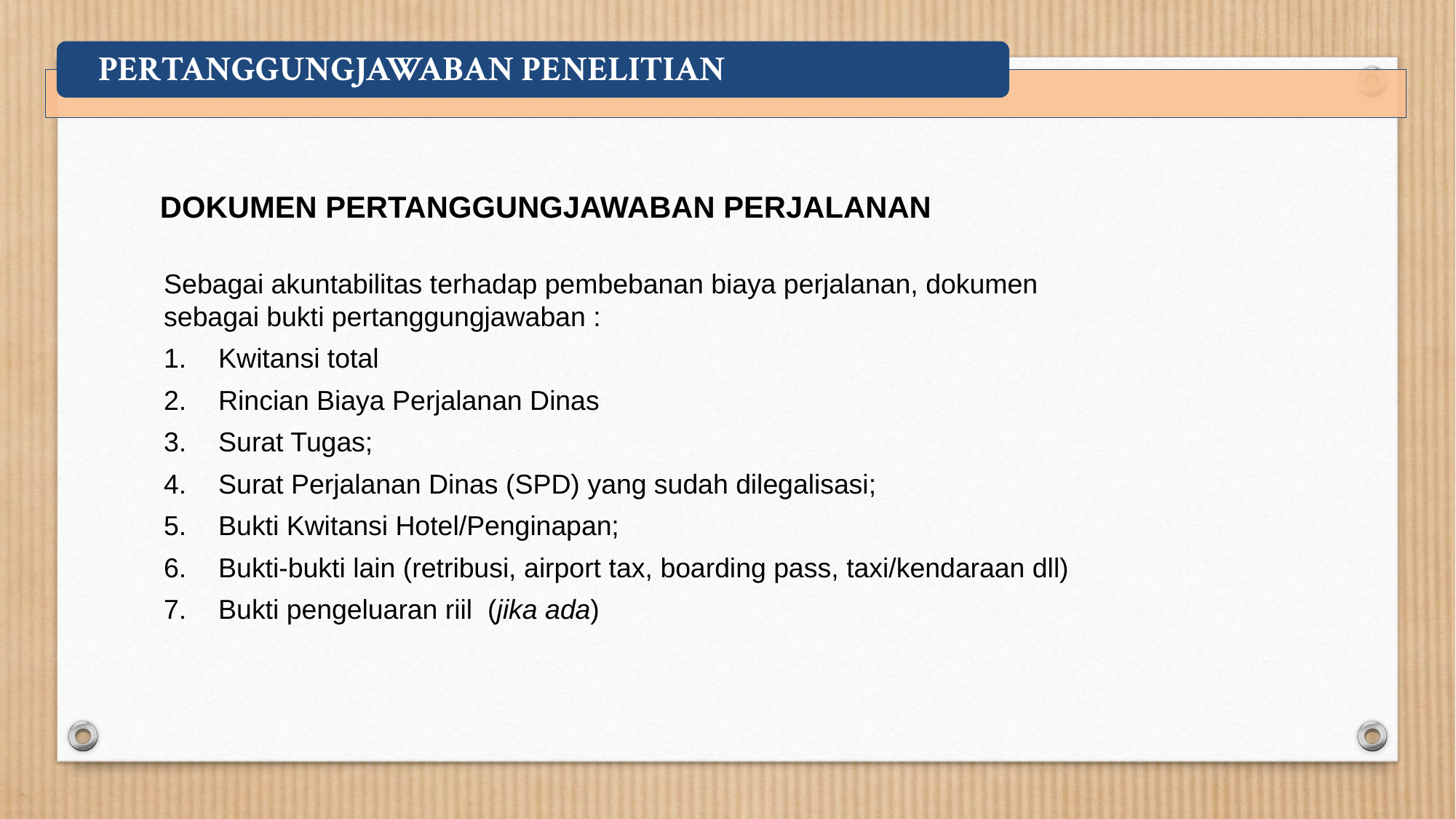

PERTANGGUNGJAWABAN PENELITIAN
DOKUMEN PERTANGGUNGJAWABAN PERJALANAN
Sebagai akuntabilitas terhadap pembebanan biaya perjalanan, dokumen sebagai bukti pertanggungjawaban :
1.	Kwitansi total
2.	Rincian Biaya Perjalanan Dinas
3.	Surat Tugas;
4.	Surat Perjalanan Dinas (SPD) yang sudah dilegalisasi;
5.	Bukti Kwitansi Hotel/Penginapan;
6.	Bukti-bukti lain (retribusi, airport tax, boarding pass, taxi/kendaraan dll)
7.	Bukti pengeluaran riil  (jika ada)